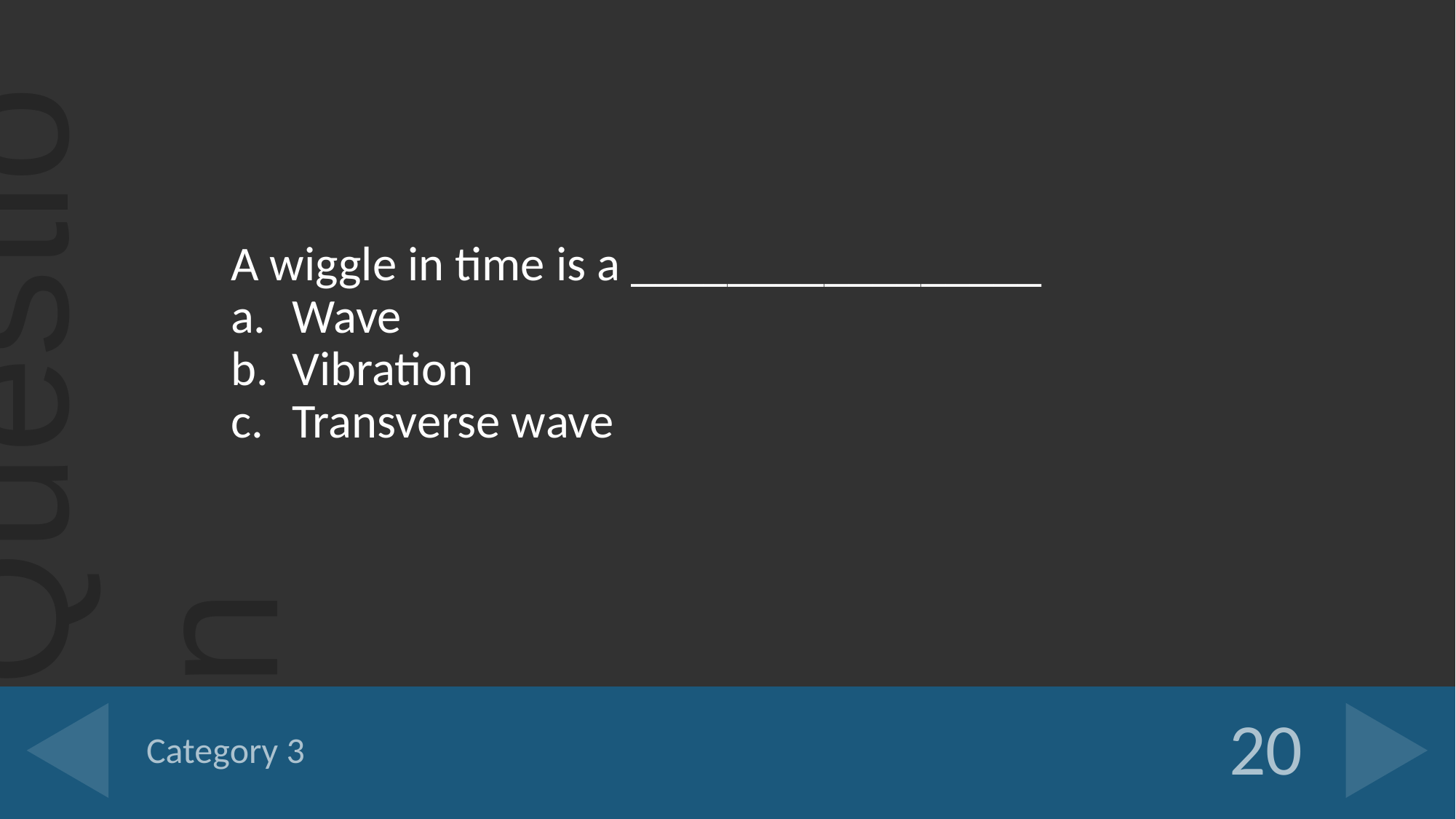

A wiggle in time is a _________________
Wave
Vibration
Transverse wave
# Category 3
20